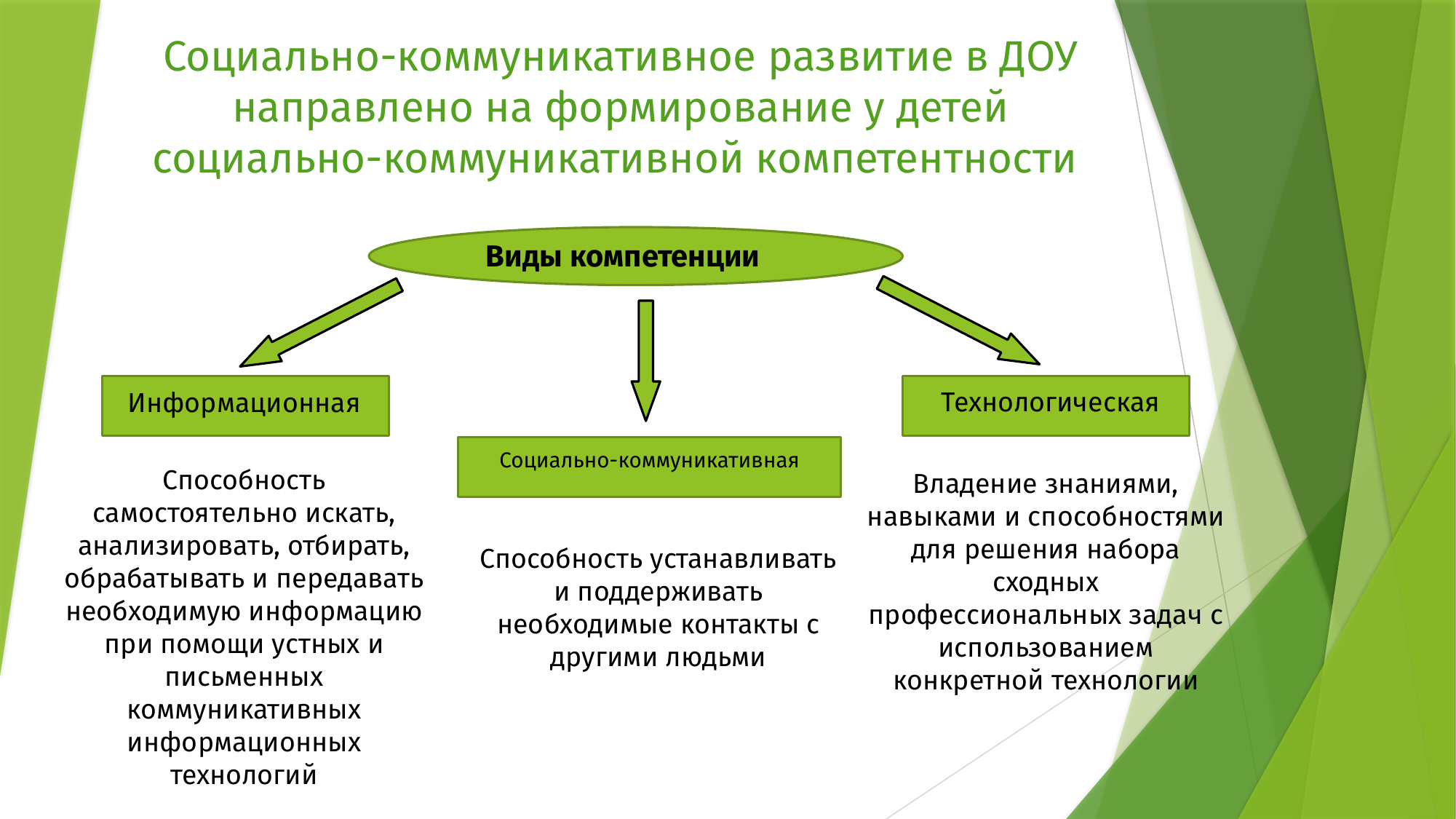

# Социально-коммуникативное развитие в ДОУ направлено на формирование у детей социально-коммуникативной компетентности

Виды компетенции

Технологическая
Информационная

Социально-коммуникативная
Способность самостоятельно искать, анализировать, отбирать, обрабатывать и передавать необходимую информацию при помощи устных и письменных коммуникативных информационных технологий
Владение знаниями, навыками и способностями для решения набора сходных профессиональных задач с использованием конкретной технологии
Способность устанавливать и поддерживать необходимые контакты с другими людьми